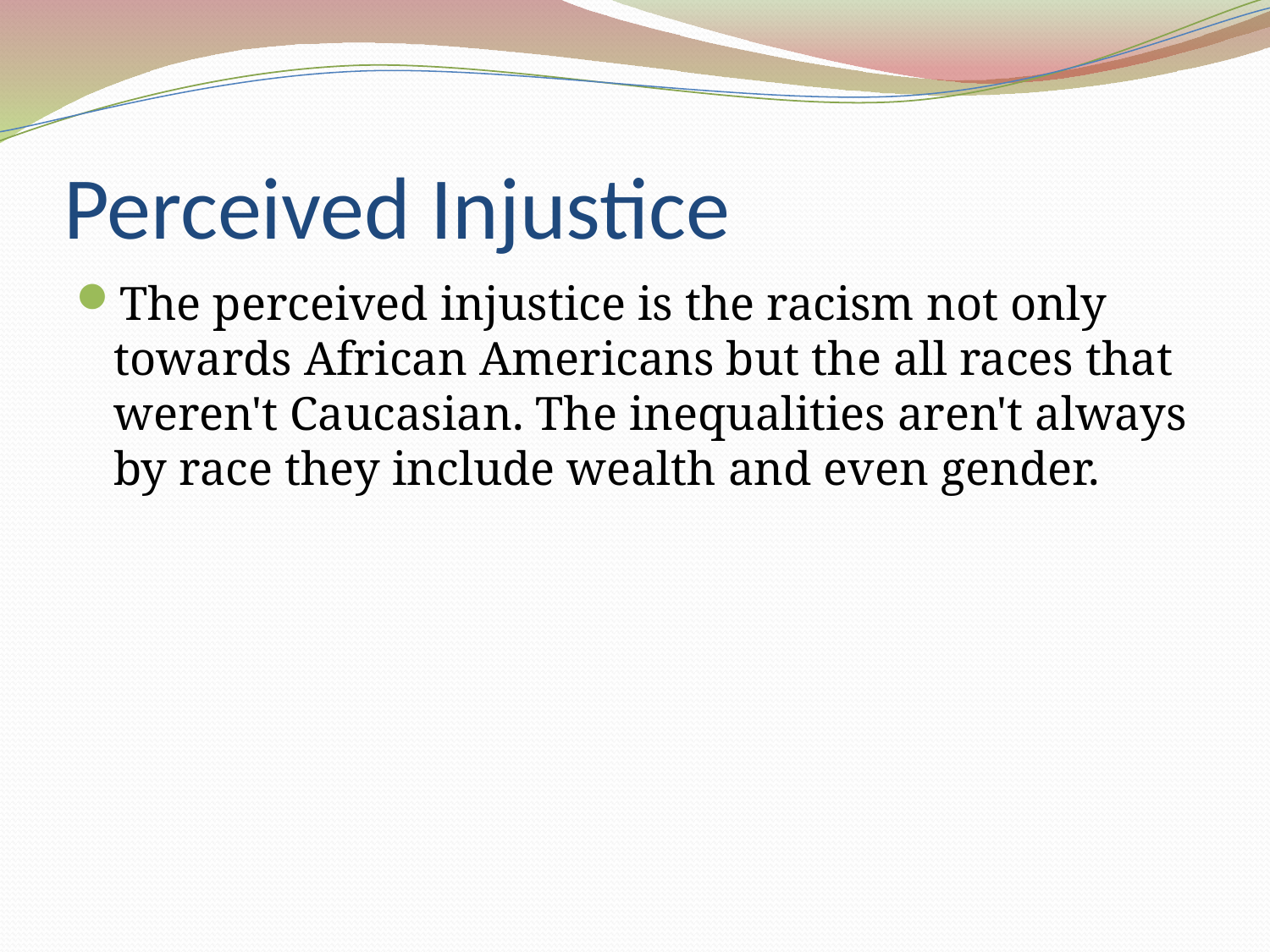

# Perceived Injustice
The perceived injustice is the racism not only towards African Americans but the all races that weren't Caucasian. The inequalities aren't always by race they include wealth and even gender.